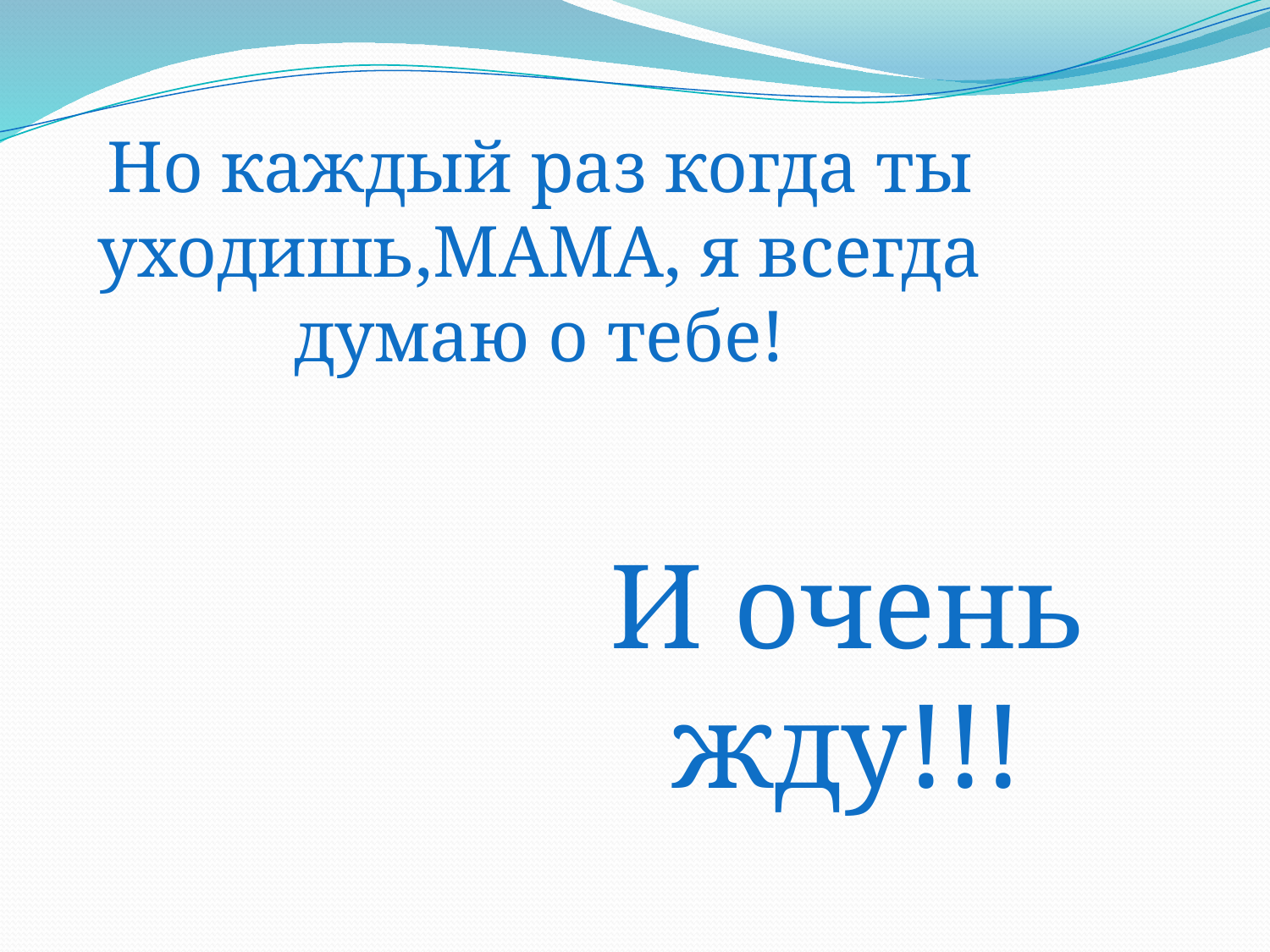

Но каждый раз когда ты уходишь,МАМА, я всегда думаю о тебе!
И очень жду!!!